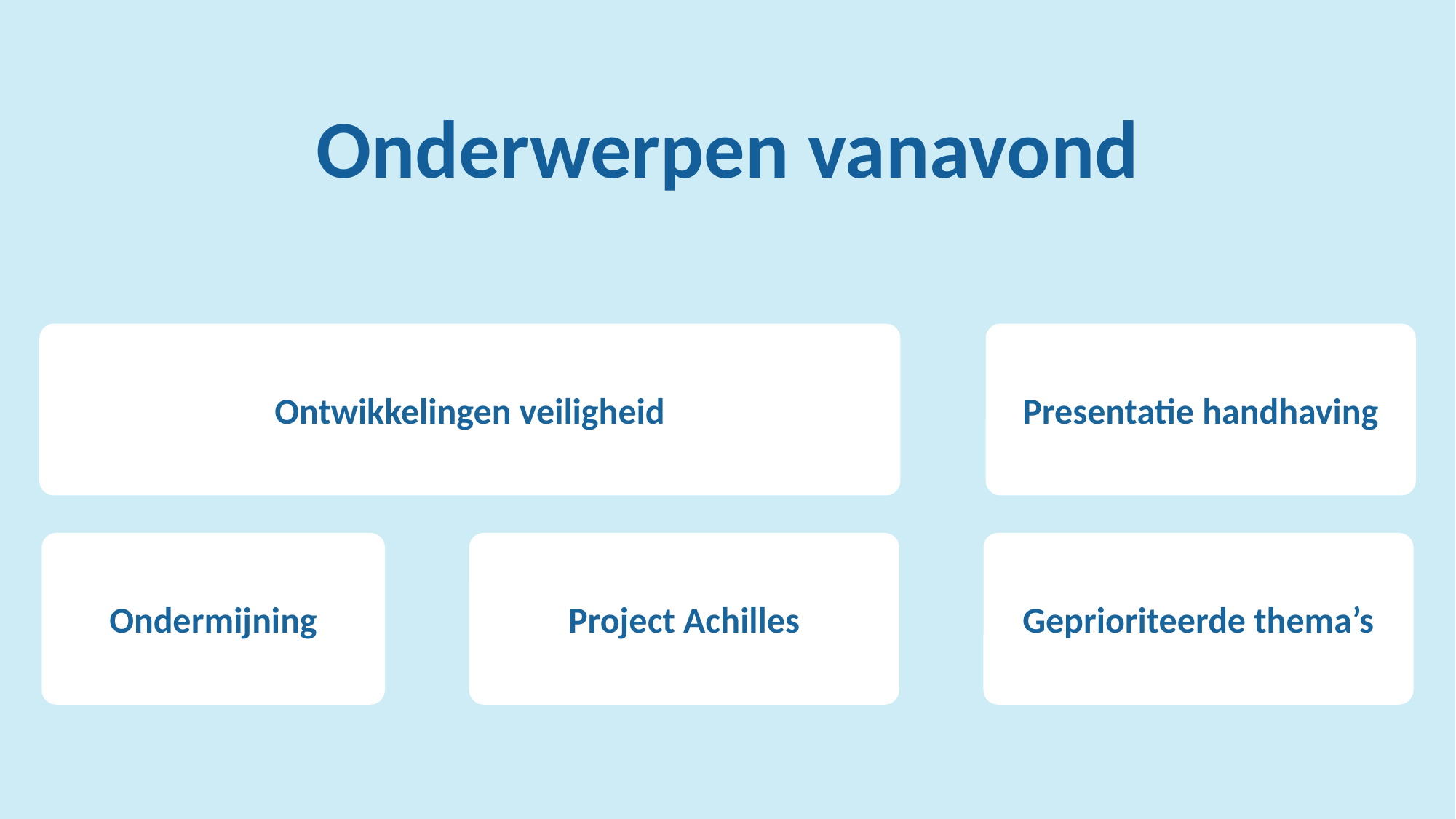

# Onderwerpen vanavond
Ontwikkelingen veiligheid
Presentatie handhaving
Ondermijning
Project Achilles
Geprioriteerde thema’s